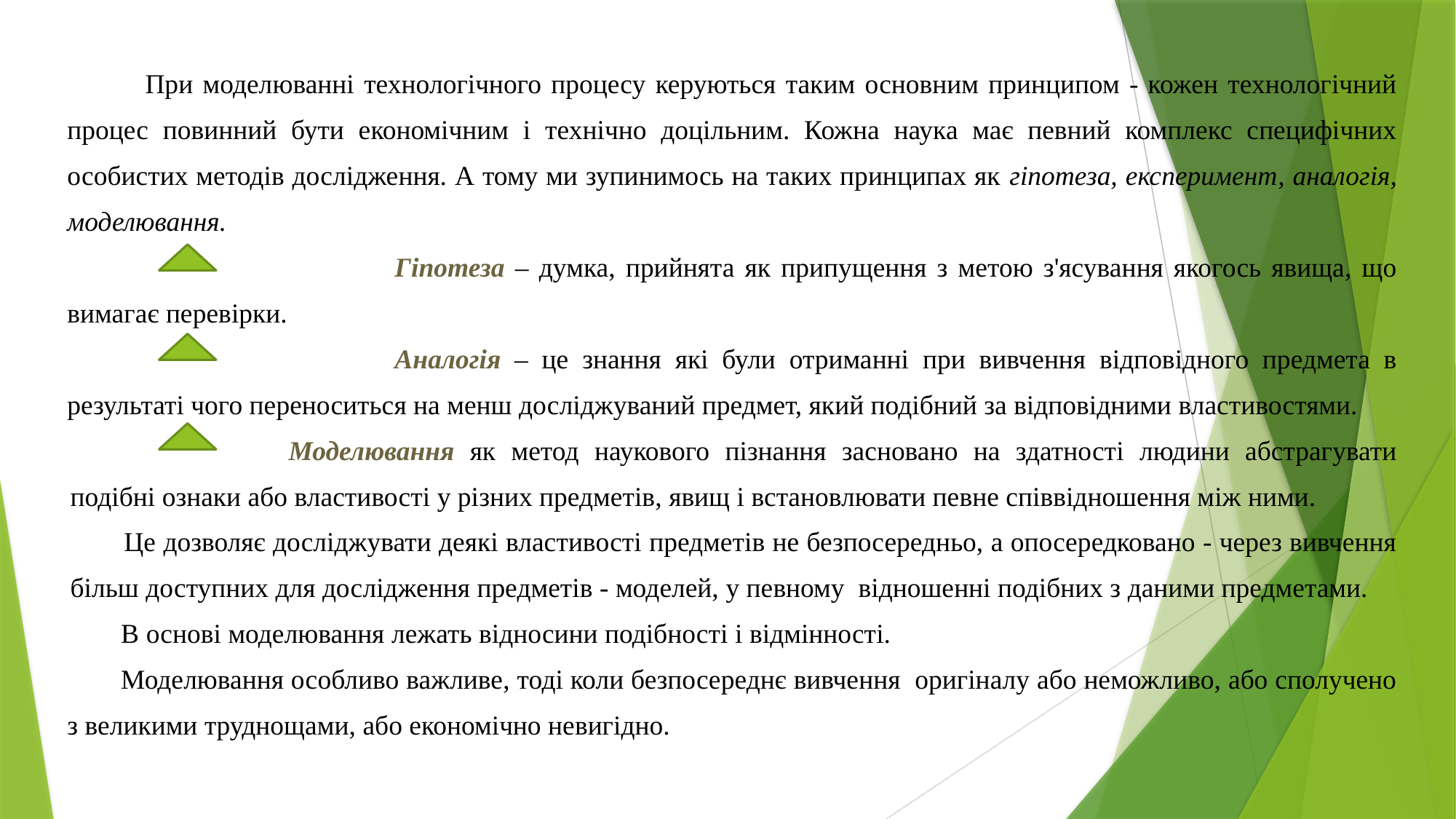

При моделюванні технологічного процесу керуються таким основним принципом - кожен технологічний процес повинний бути економічним і технічно доцільним. Кожна наука має певний комплекс специфічних особистих методів дослідження. А тому ми зупинимось на таких принципах як гіпотеза, експеримент, аналогія, моделювання.
			Гіпотеза – думка, прийнята як припущення з метою з'ясування якогось явища, що вимагає перевірки.
			Аналогія – це знання які були отриманні при вивчення відповідного предмета в результаті чого переноситься на менш досліджуваний предмет, який подібний за відповідними властивостями.
		Моделювання як метод наукового пізнання засновано на здатності людини абстрагувати подібні ознаки або властивості у різних предметів, явищ і встановлювати певне співвідношення між ними.
Це дозволяє досліджувати деякі властивості предметів не безпосередньо, а опосередковано - через вивчення більш доступних для дослідження предметів - моделей, у певному  відношенні подібних з даними предметами.
В основі моделювання лежать відносини подібності і відмінності.
Моделювання особливо важливе, тоді коли безпосереднє вивчення  оригіналу або неможливо, або сполучено з великими труднощами, або економічно невигідно.